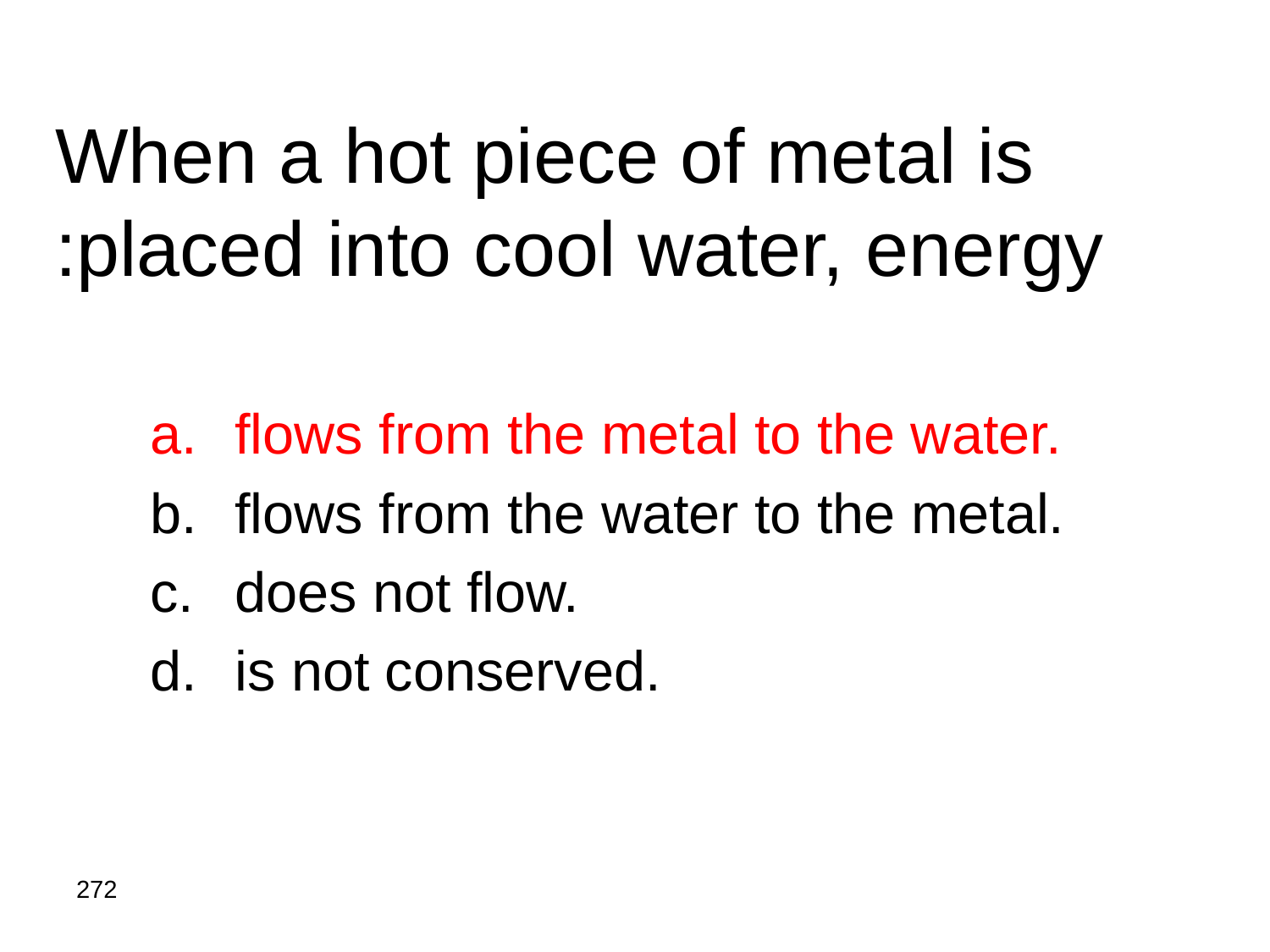

# When a hot piece of metal is placed into cool water, energy:
flows from the metal to the water.
flows from the water to the metal.
does not flow.
is not conserved.
272